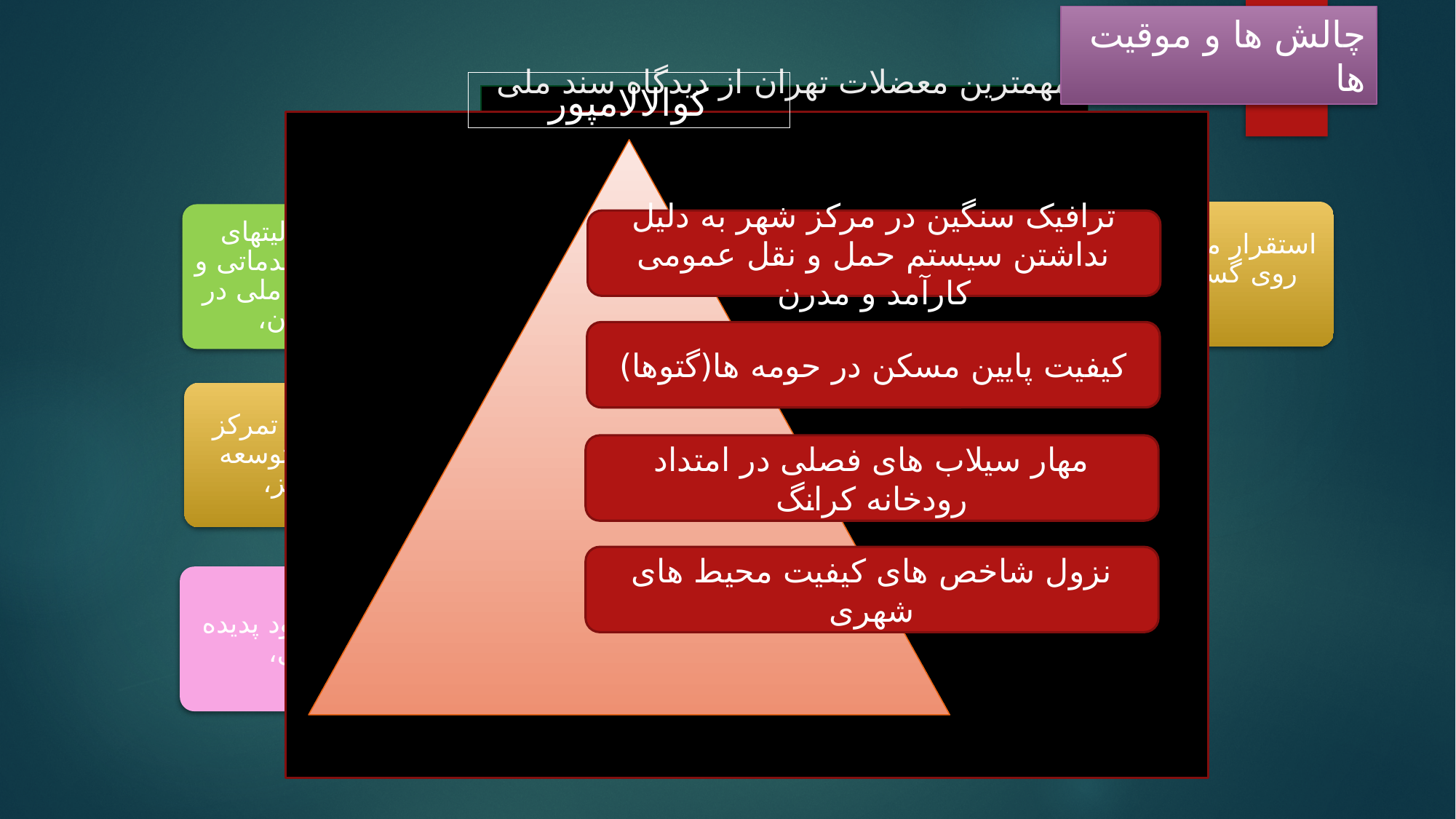

چالش ها و موقیت ها
# کوالالامپور
مهمترین معضلات تهران از دیدگاه سند ملی توسعه

بهره ‌برداری نامناسب از منابع آبهای سطحی و زیرزمینی،
استقرار مراکز جمعیتی بر روی گسل‌های زلزله و سیل‌ها
تمرکز شدید فعالیتهای اداری، بازرگانی، خدماتی و نظامی با عملکرد ملی در کلانشهر تهران،
ترافیک سنگین در مرکز شهر به دلیل نداشتن سیستم حمل و نقل عمومی کارآمد و مدرن

کیفیت پایین مسکن در حومه ها(گتوها)
مهاجرت بی‌رویه‌، تمرکز شدید جمعیت و توسعه شهری متمرکز،
گسترش روز افزون تغییر کاربری اراضی زراعی، باغات و تصرف حریم رودخانه‌ها،
مهار سیلاب های فصلی در امتداد رودخانه کرانگ
نزول شاخص های کیفیت محیط های شهری
مهار نشدن و وجود پدیده حاشیه‌نشینی،
کمبود امکانات به لحاظ سرانه آموزشی، ورزشی، فرهنگی و تاسیسات و تسهیلات شهری به ویژه تسهیلات جمع‌آوری و تصفیه فاضلاب شهری،